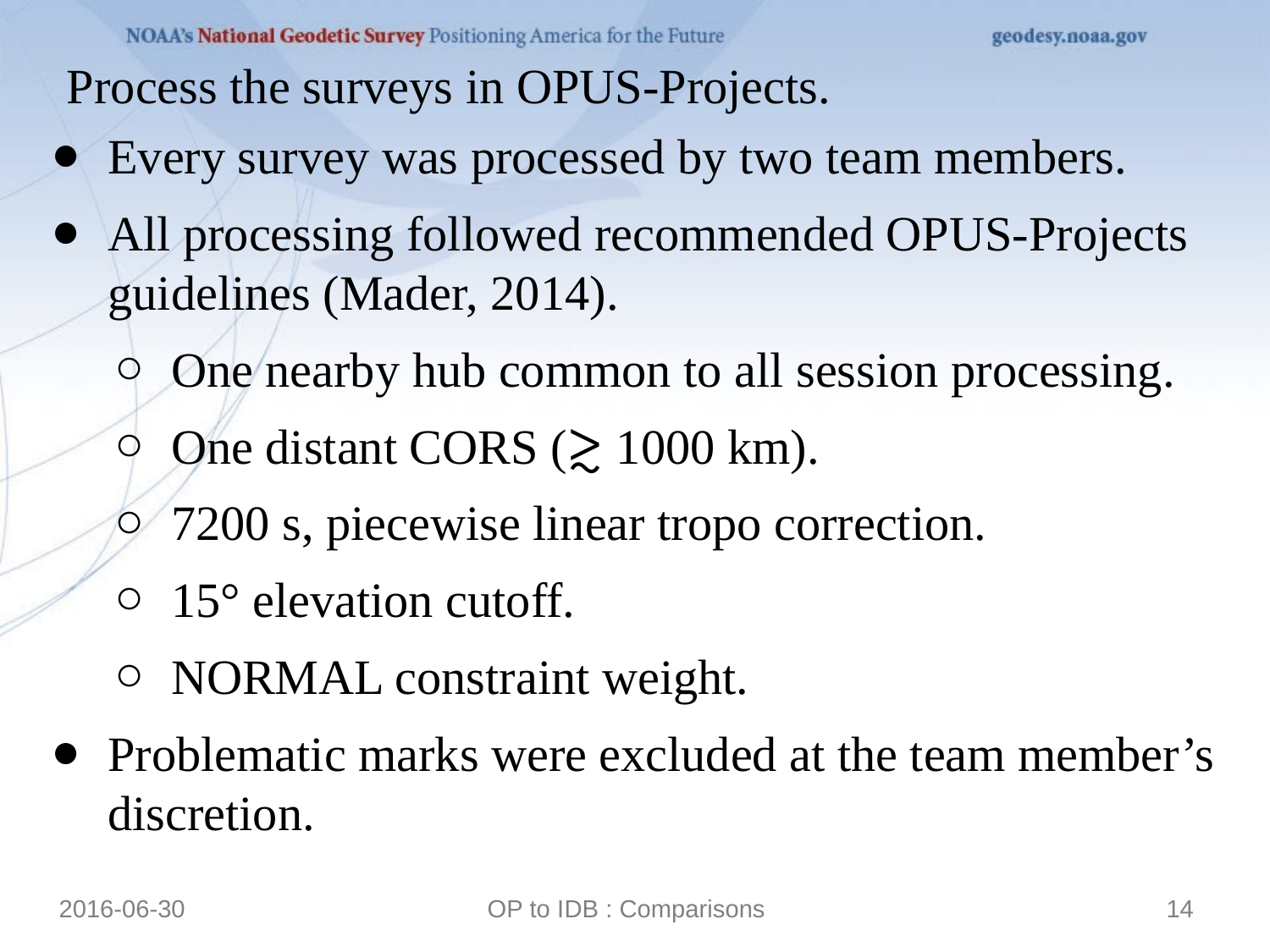

Process the surveys in OPUS-Projects.
Every survey was processed by two team members.
All processing followed recommended OPUS-Projects guidelines (Mader, 2014).
One nearby hub common to all session processing.
One distant CORS (≳ 1000 km).
7200 s, piecewise linear tropo correction.
15° elevation cutoff.
NORMAL constraint weight.
Problematic marks were excluded at the team member’s discretion.
2016-06-30
OP to IDB : Comparisons
14